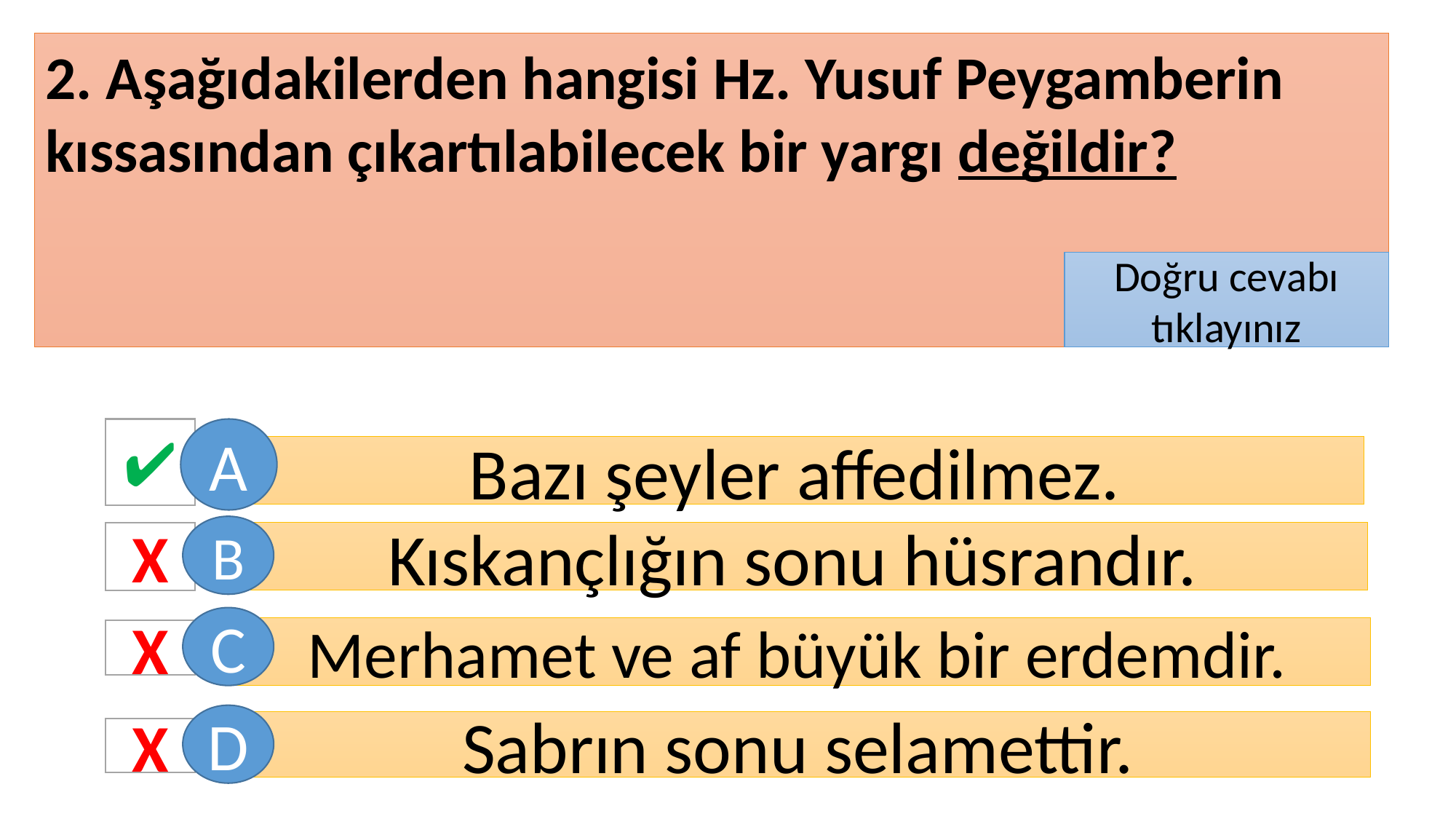

2. Aşağıdakilerden hangisi Hz. Yusuf Peygamberin kıssasından çıkartılabilecek bir yargı değildir?
Doğru cevabı tıklayınız
✔
A
Bazı şeyler affedilmez.
B
X
Kıskançlığın sonu hüsrandır.
C
Merhamet ve af büyük bir erdemdir.
X
D
Sabrın sonu selamettir.
X